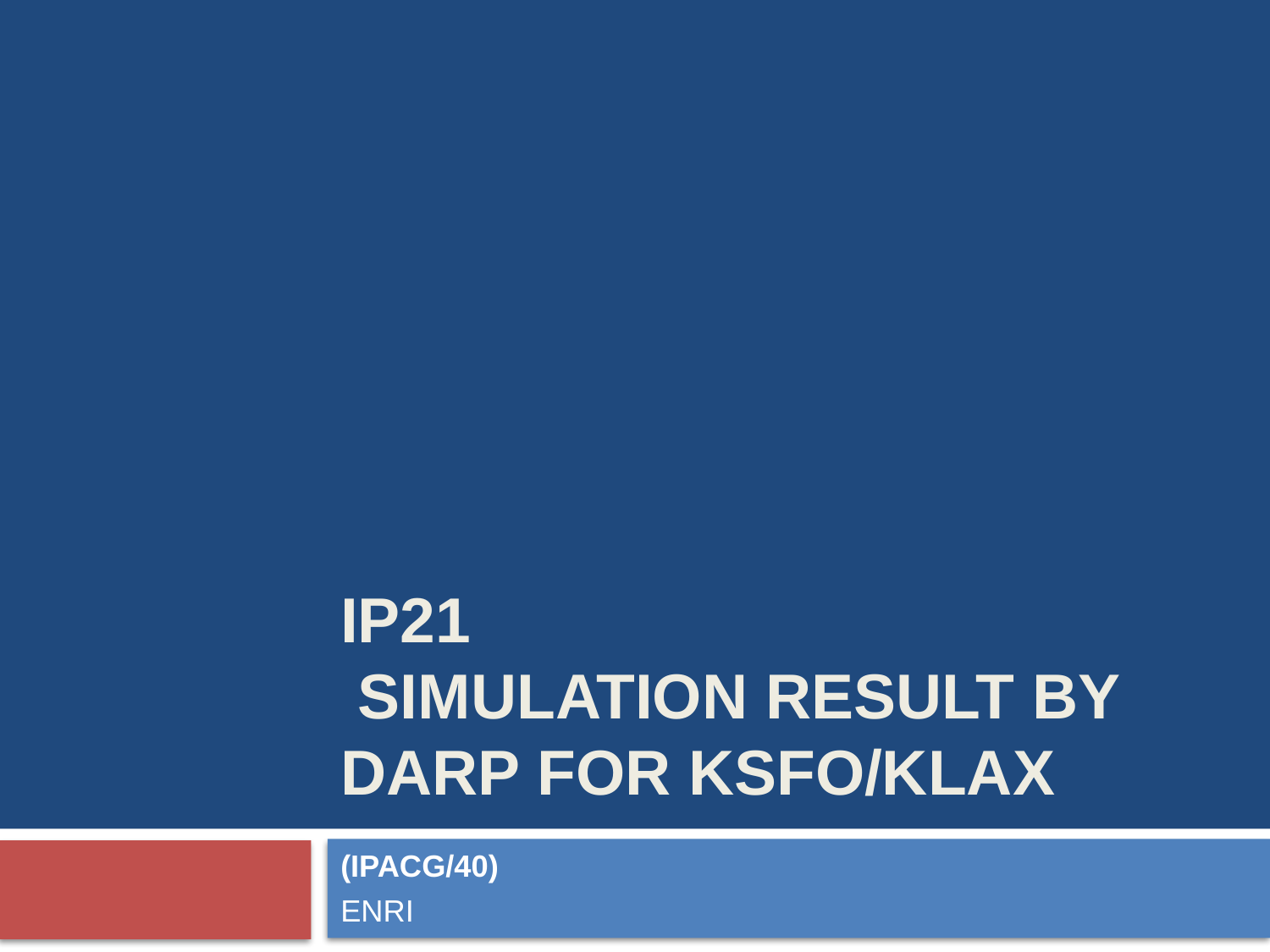

# IP21 Simulation Result by DARP for KSFO/KLAX
(IPACG/40)
ENRI